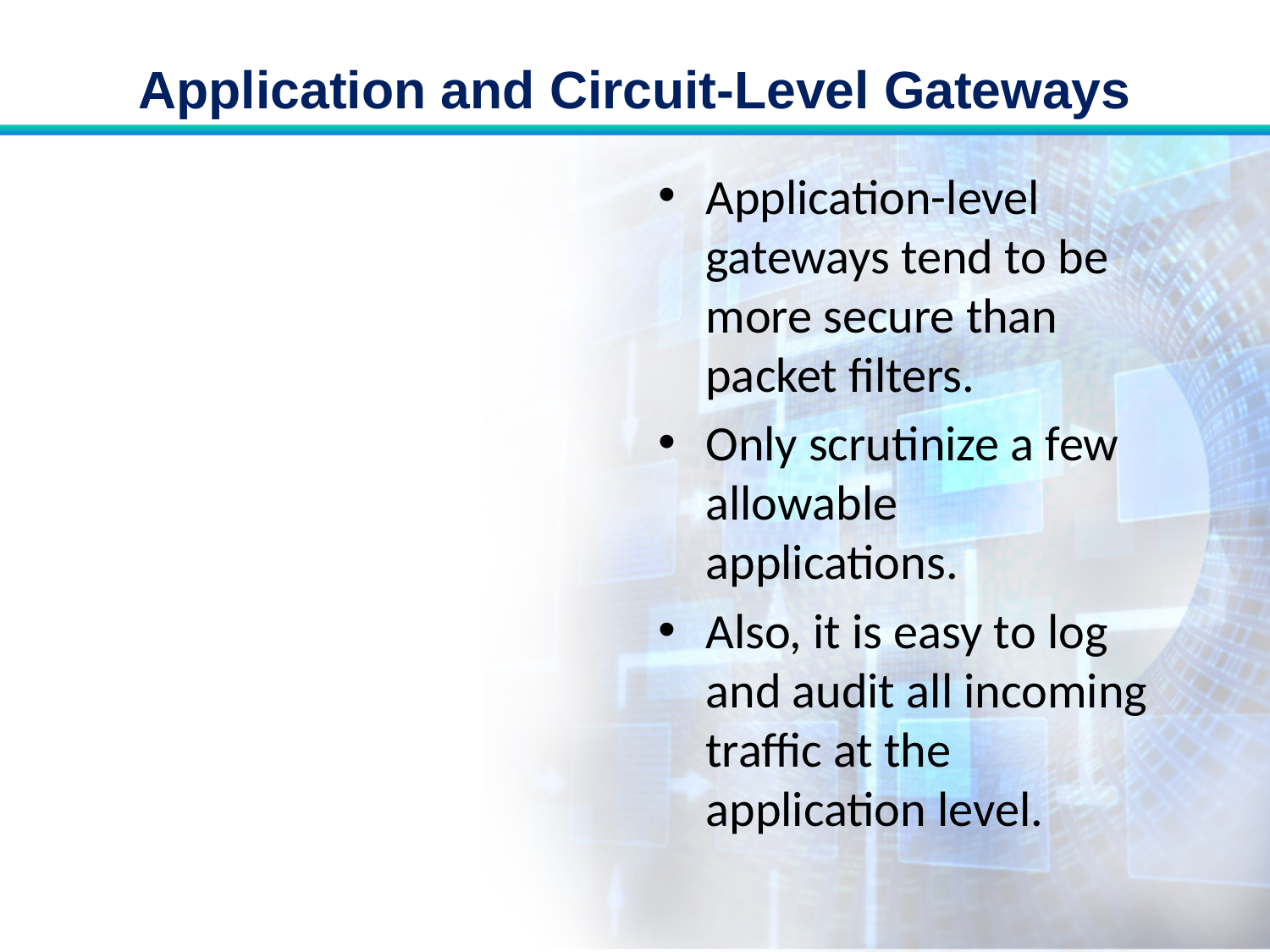

# Application and Circuit-Level Gateways
Application-level gateways tend to be more secure than packet filters.
Only scrutinize a few allowable applications.
Also, it is easy to log and audit all incoming traffic at the application level.